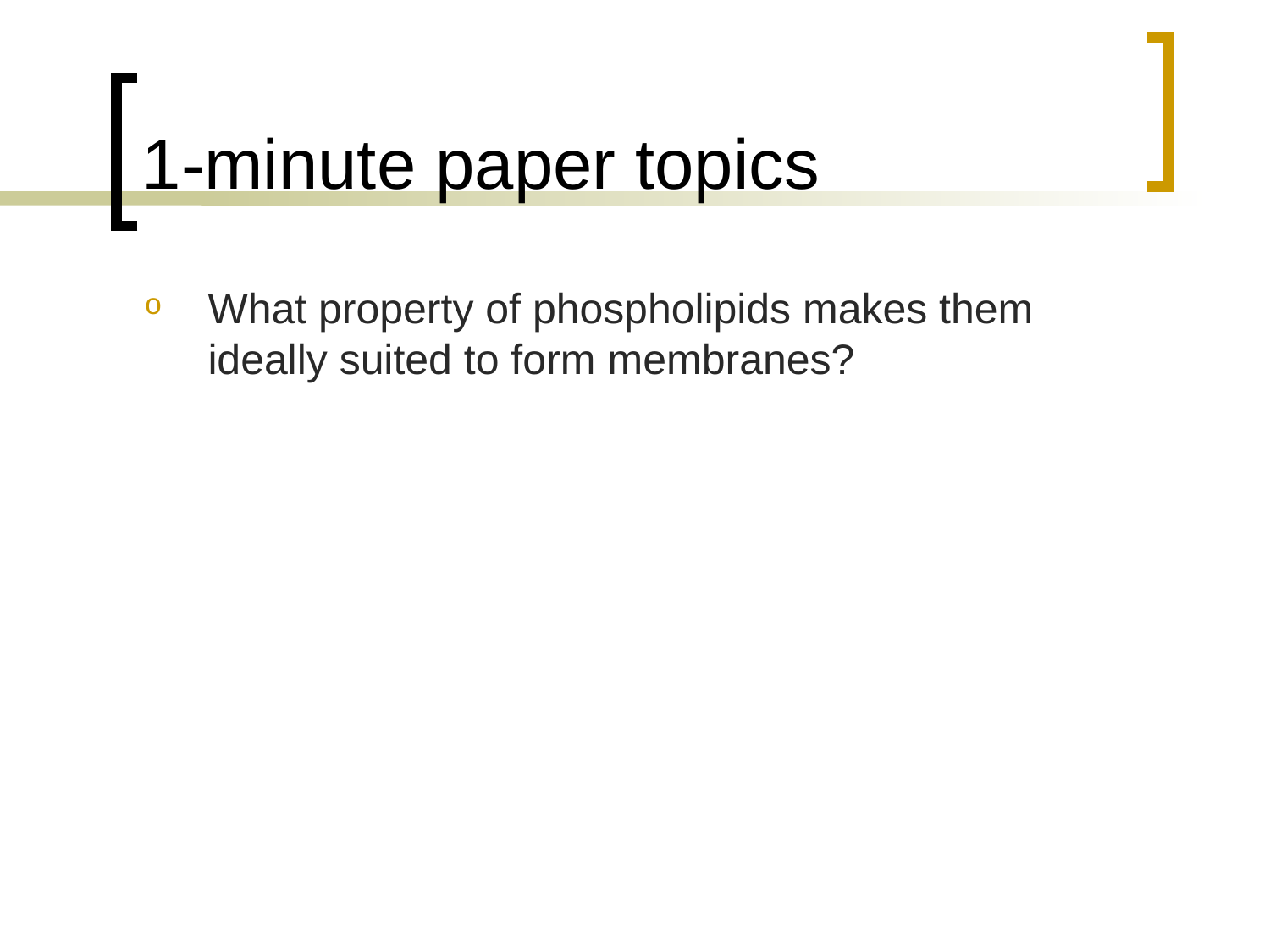

# 1-minute paper topics
What property of phospholipids makes them ideally suited to form membranes?